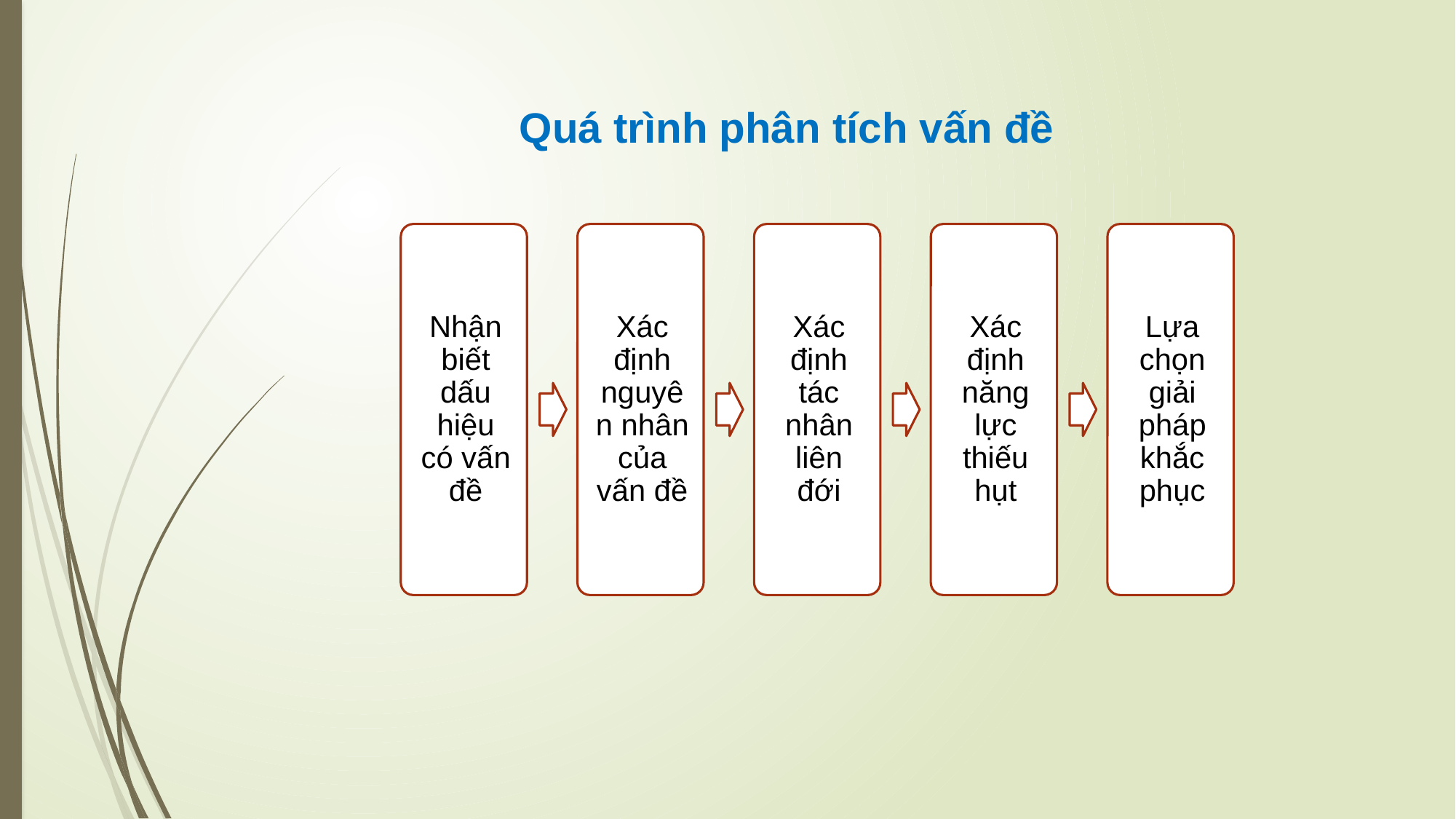

# Quá trình phân tích vấn đề
Nhận biết dấu hiệu có vấn đề

Xác định nguyên nhân của vấn đề

Xác định tác nhân liên đới

Xác định năng lực thiếu hụt

Lựa chọn giải pháp khắc phục